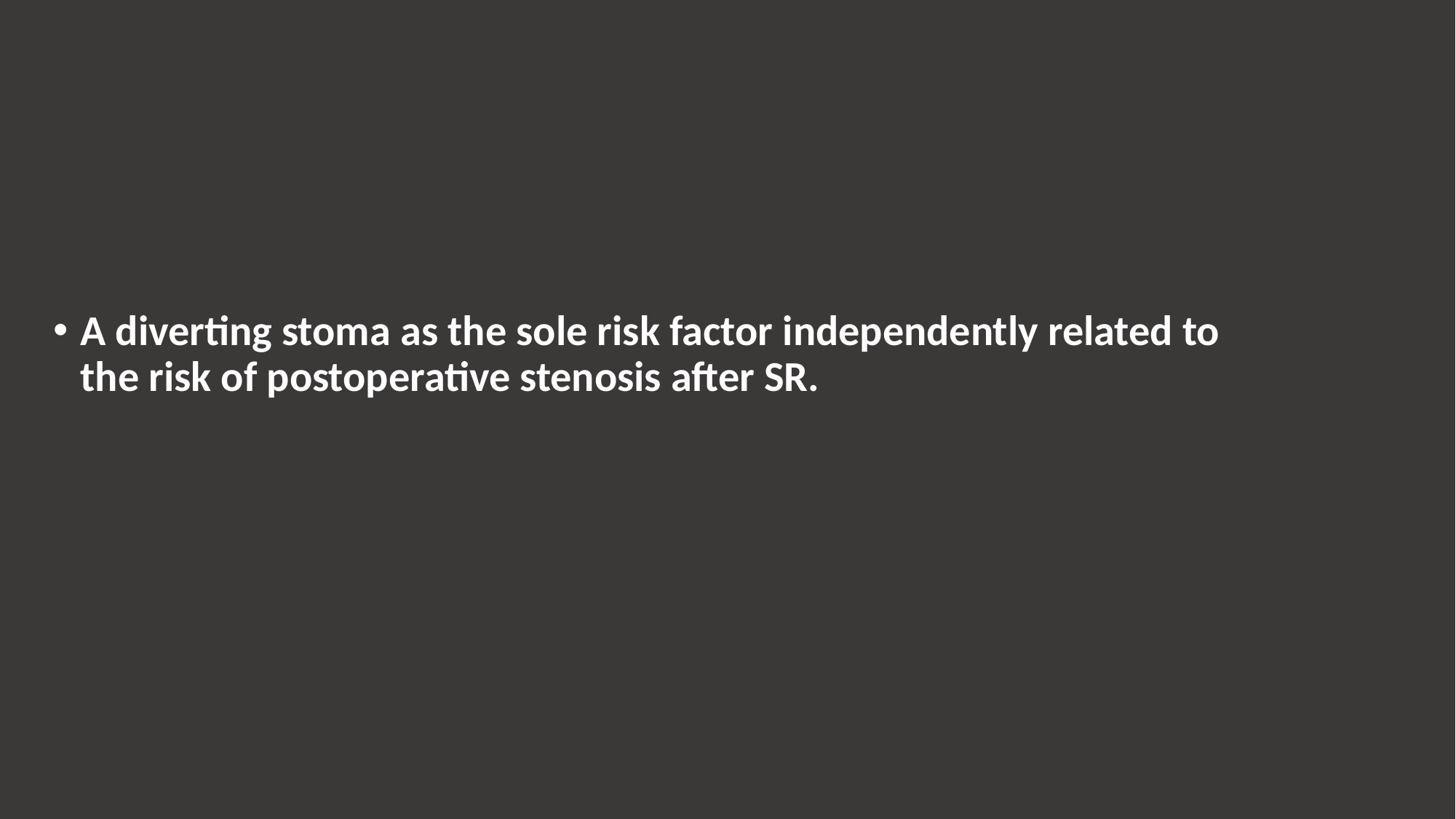

A diverting stoma as the sole risk factor independently related to the risk of postoperative stenosis after SR.